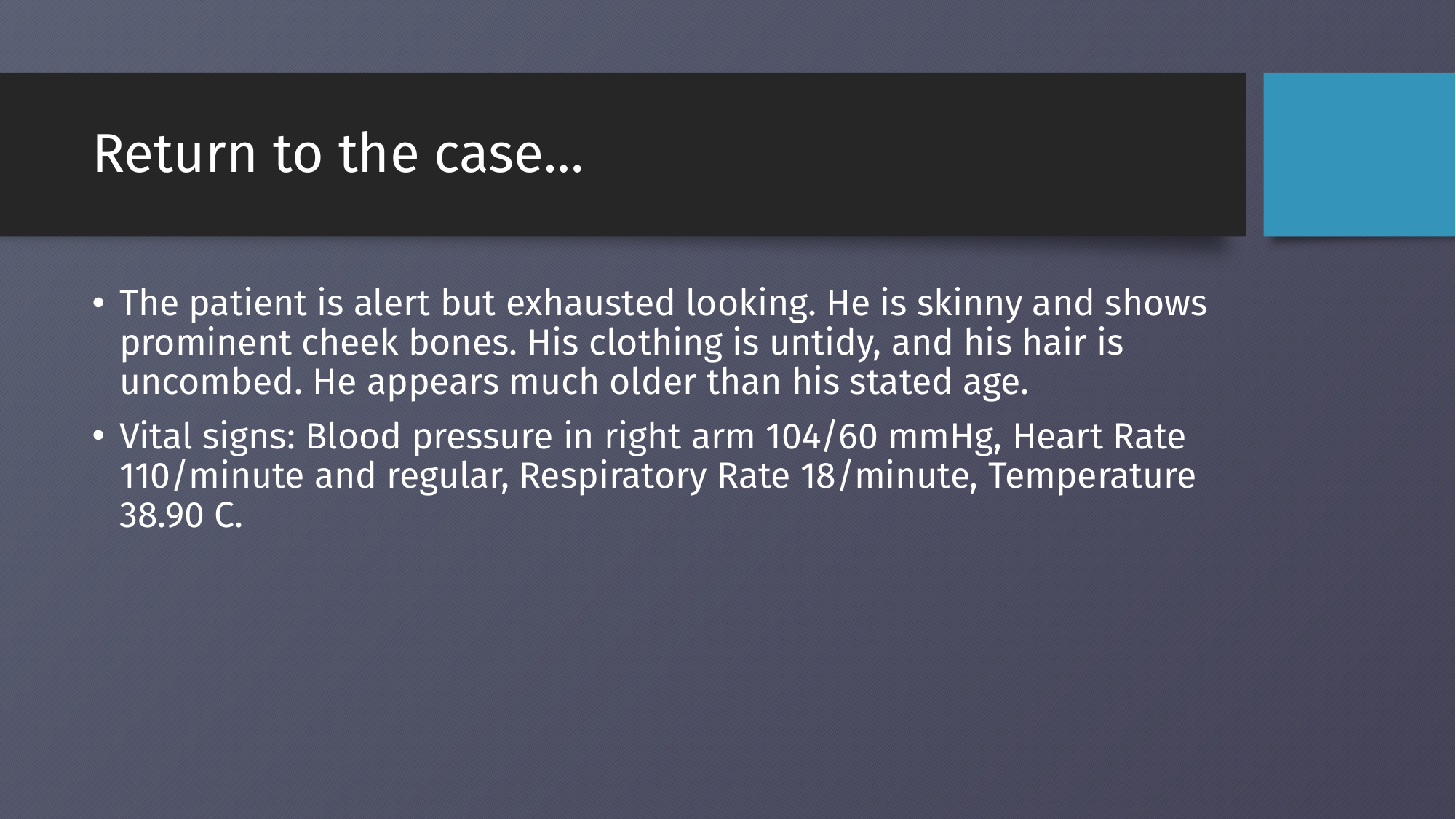

# Return to the case…
The patient is alert but exhausted looking. He is skinny and shows prominent cheek bones. His clothing is untidy, and his hair is uncombed. He appears much older than his stated age.
Vital signs: Blood pressure in right arm 104/60 mmHg, Heart Rate 110/minute and regular, Respiratory Rate 18/minute, Temperature 38.90 C.